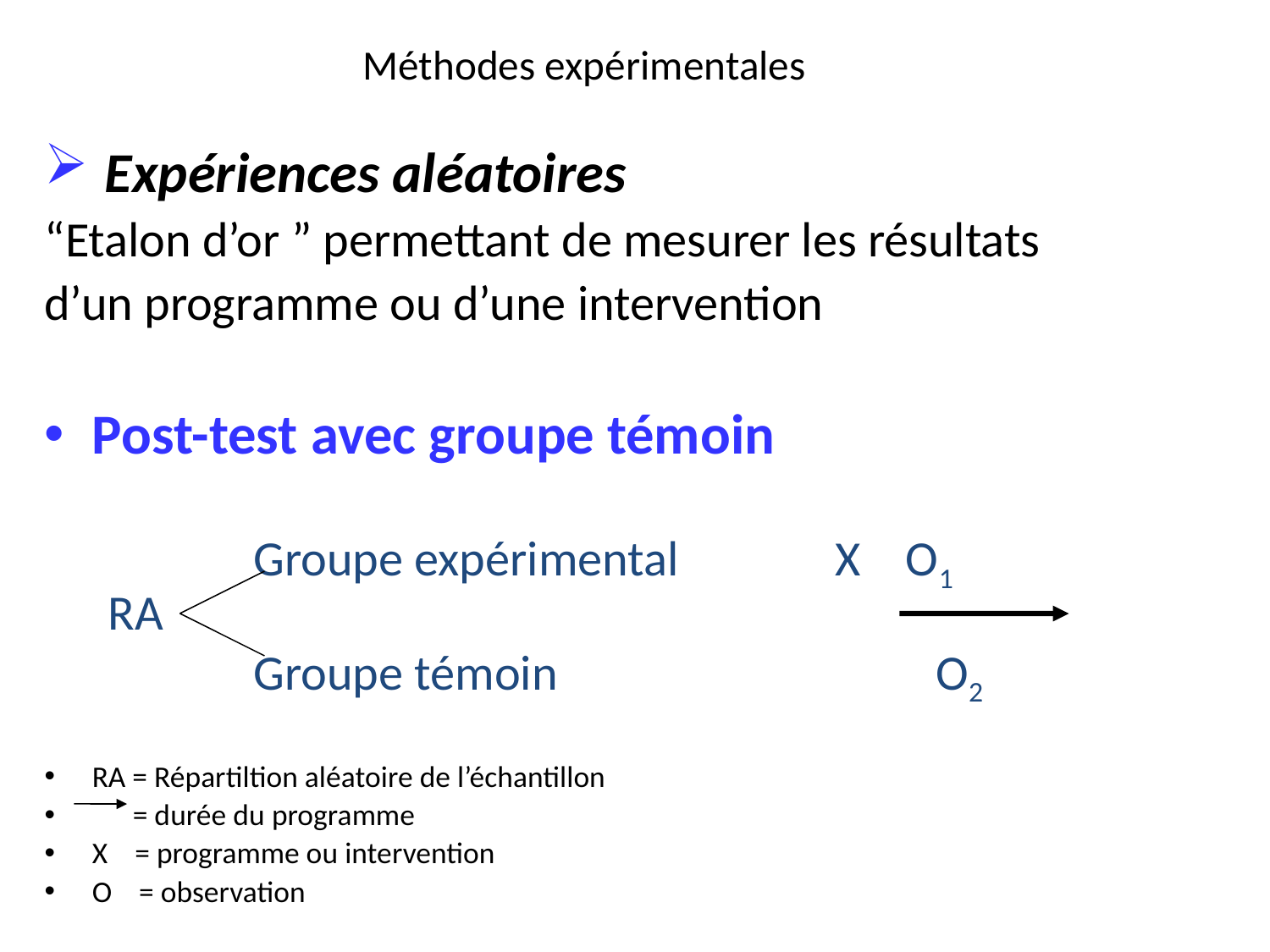

# Méthodes expérimentales
 Expériences aléatoires
“Etalon d’or ” permettant de mesurer les résultats
d’un programme ou d’une intervention

Post-test avec groupe témoin

             Groupe expérimental              X    O1
RA
             Groupe témoin	                         O2

RA = Répartiltion aléatoire de l’échantillon
      = durée du programme
X    = programme ou intervention
O    = observation